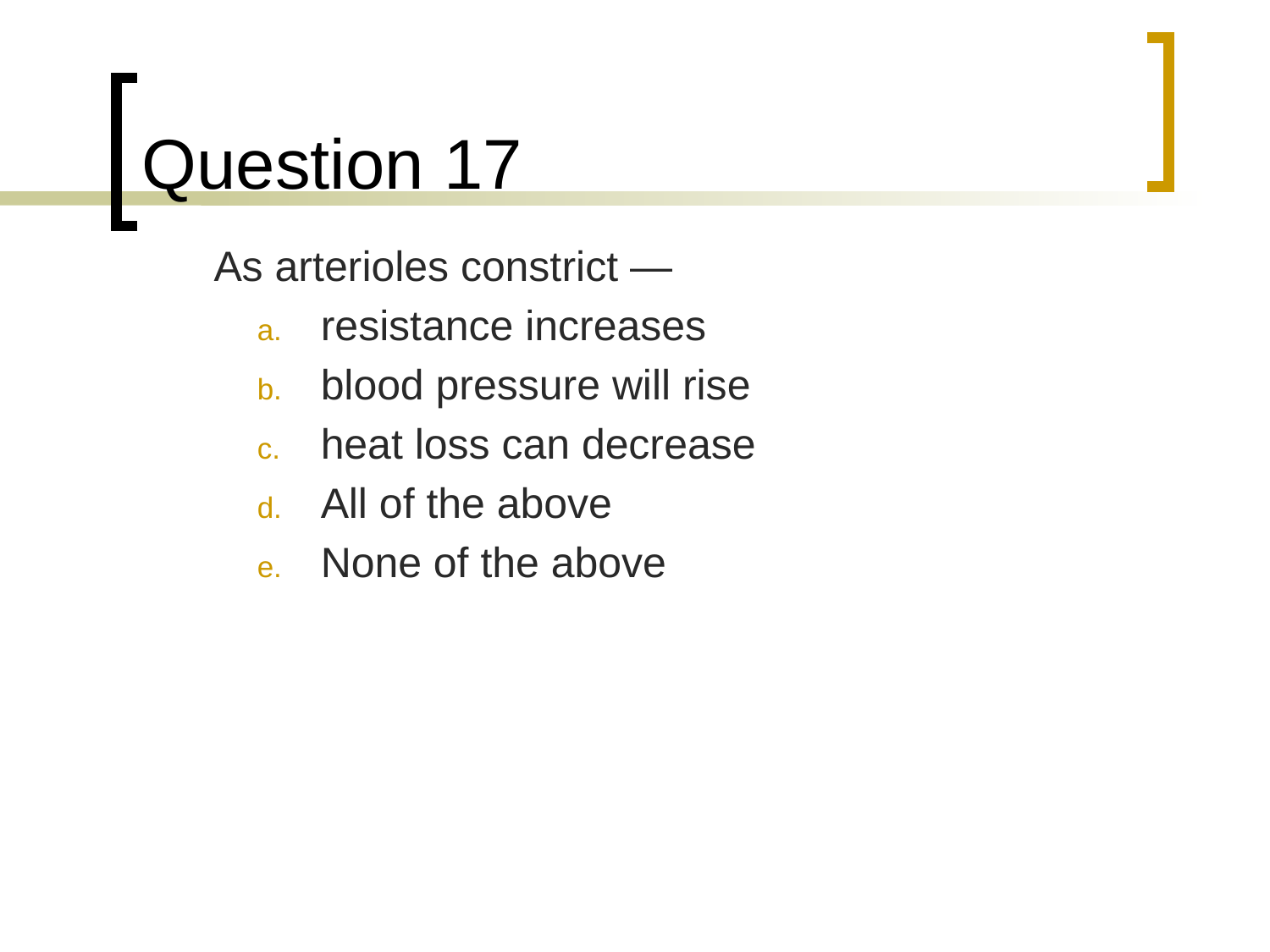

# Question 17
	 As arterioles constrict —
resistance increases
blood pressure will rise
heat loss can decrease
All of the above
None of the above